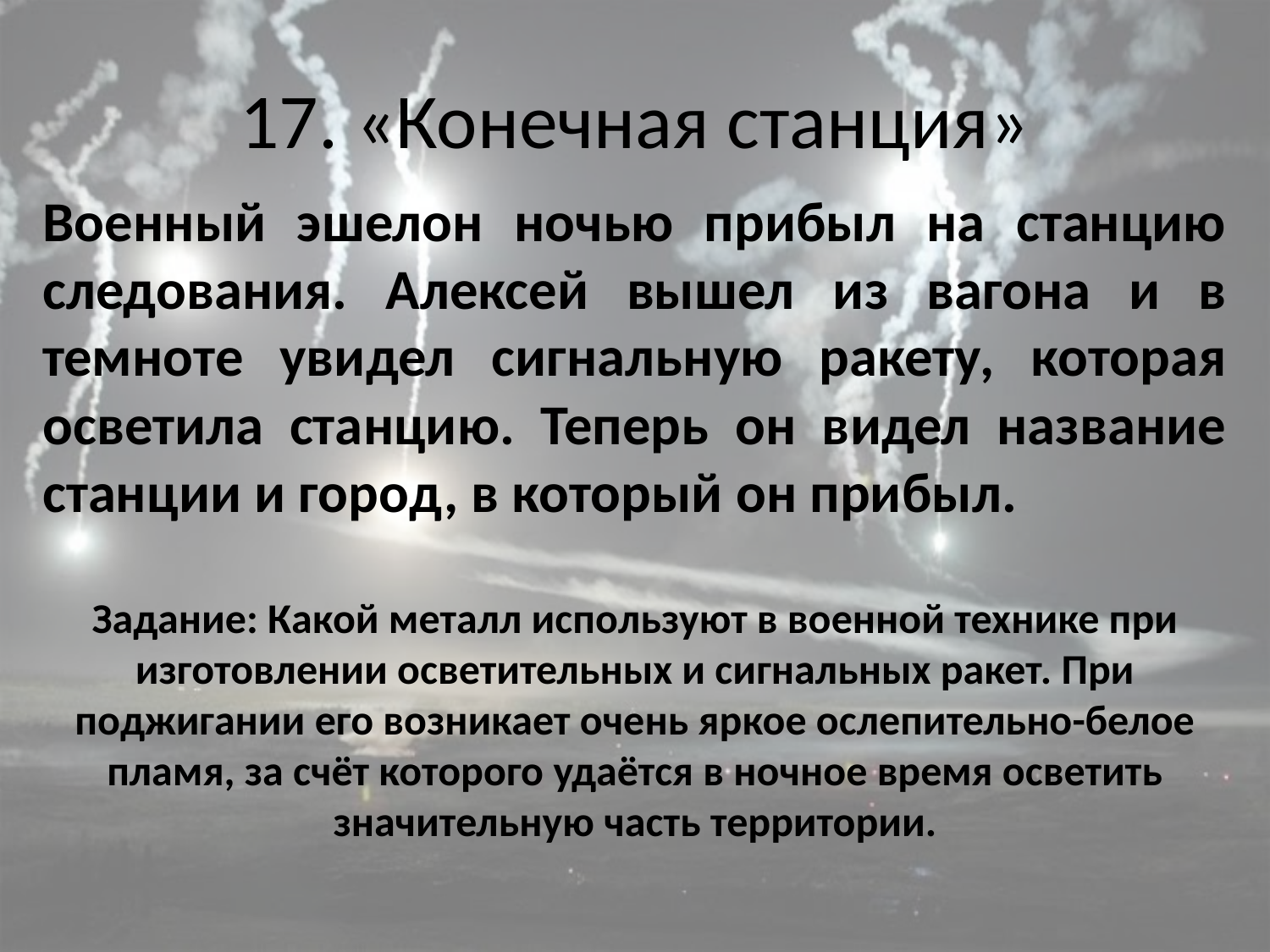

# 17. «Конечная станция»
Военный эшелон ночью прибыл на станцию следования. Алексей вышел из вагона и в темноте увидел сигнальную ракету, которая осветила станцию. Теперь он видел название станции и город, в который он прибыл.

Задание: Какой металл используют в военной технике при изготовлении осветительных и сигнальных ракет. При поджигании его возникает очень яркое ослепительно-белое пламя, за счёт которого удаётся в ночное время осветить значительную часть территории.